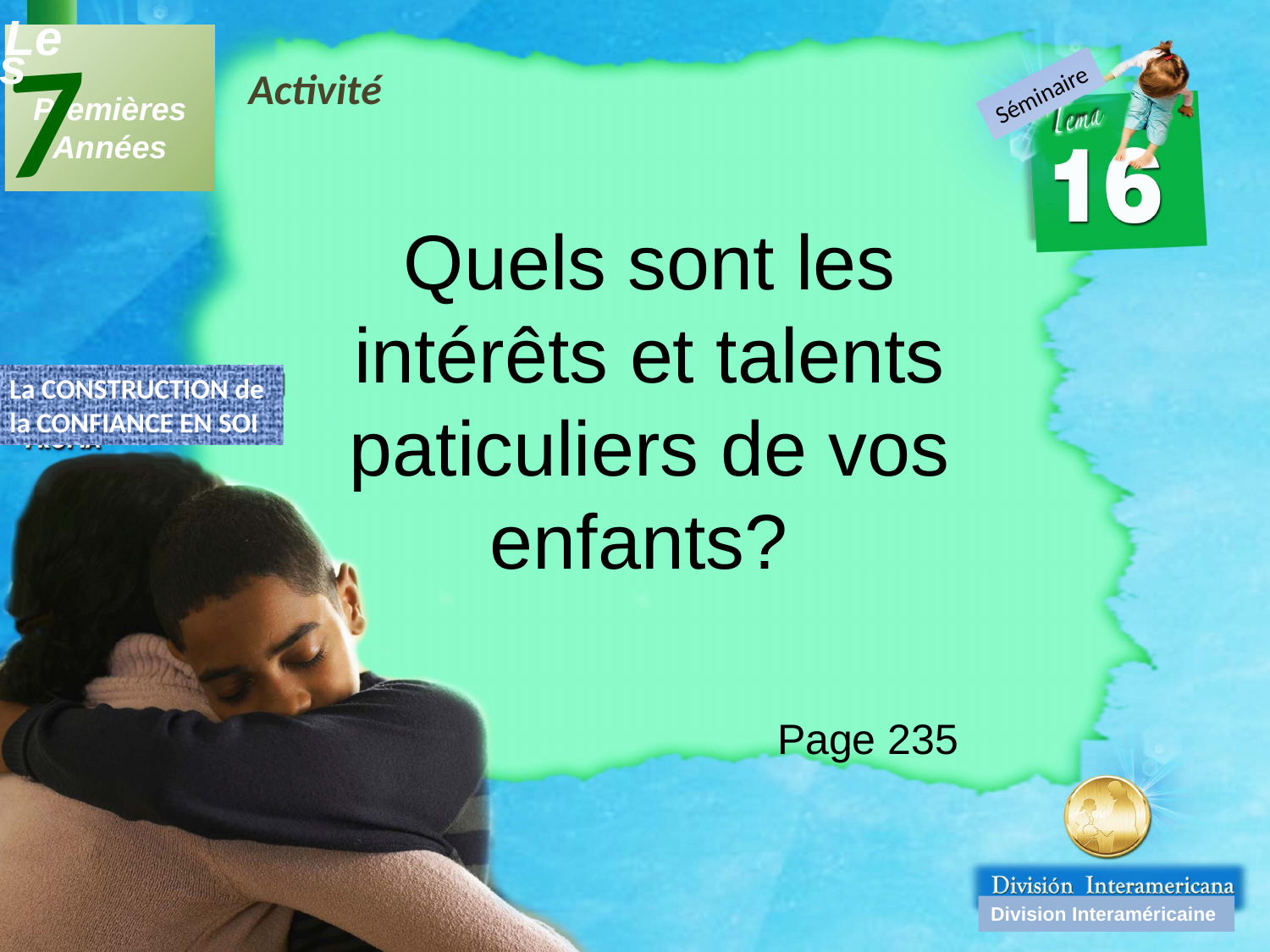

7
Les
         Premières
Années
Activité
Quels sont les intérêts et talents paticuliers de vos enfants?
Page 235
Séminaire
La CONSTRUCTION de
la CONFIANCE EN SOI
Division Interaméricaine